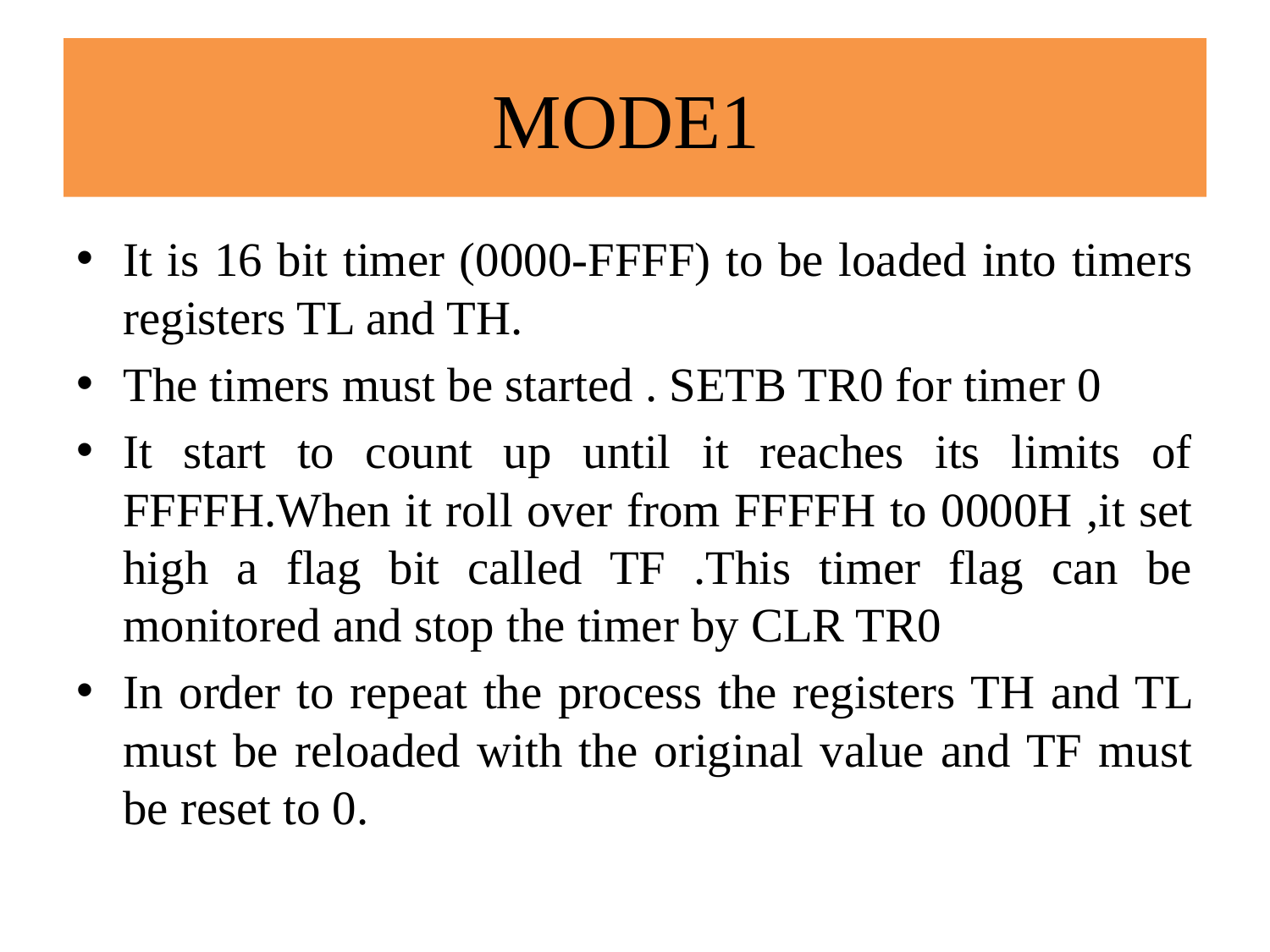

# MODE1
It is 16 bit timer (0000-FFFF) to be loaded into timers registers TL and TH.
The timers must be started . SETB TR0 for timer 0
It start to count up until it reaches its limits of FFFFH.When it roll over from FFFFH to 0000H ,it set high a flag bit called TF .This timer flag can be monitored and stop the timer by CLR TR0
In order to repeat the process the registers TH and TL must be reloaded with the original value and TF must be reset to 0.